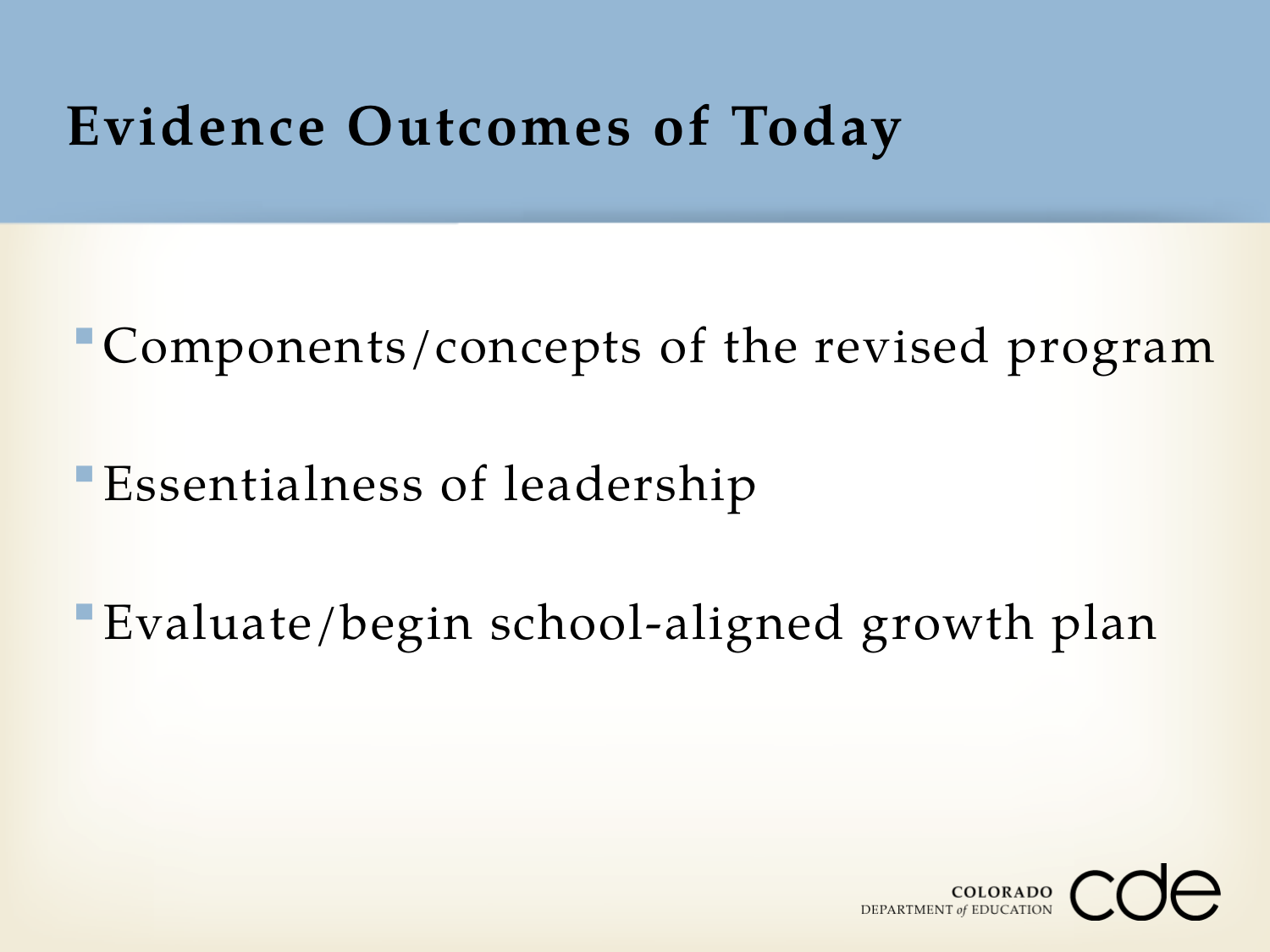

# Evidence Outcomes of Today
Components/concepts of the revised program

Essentialness of leadership

Evaluate/begin school-aligned growth plan